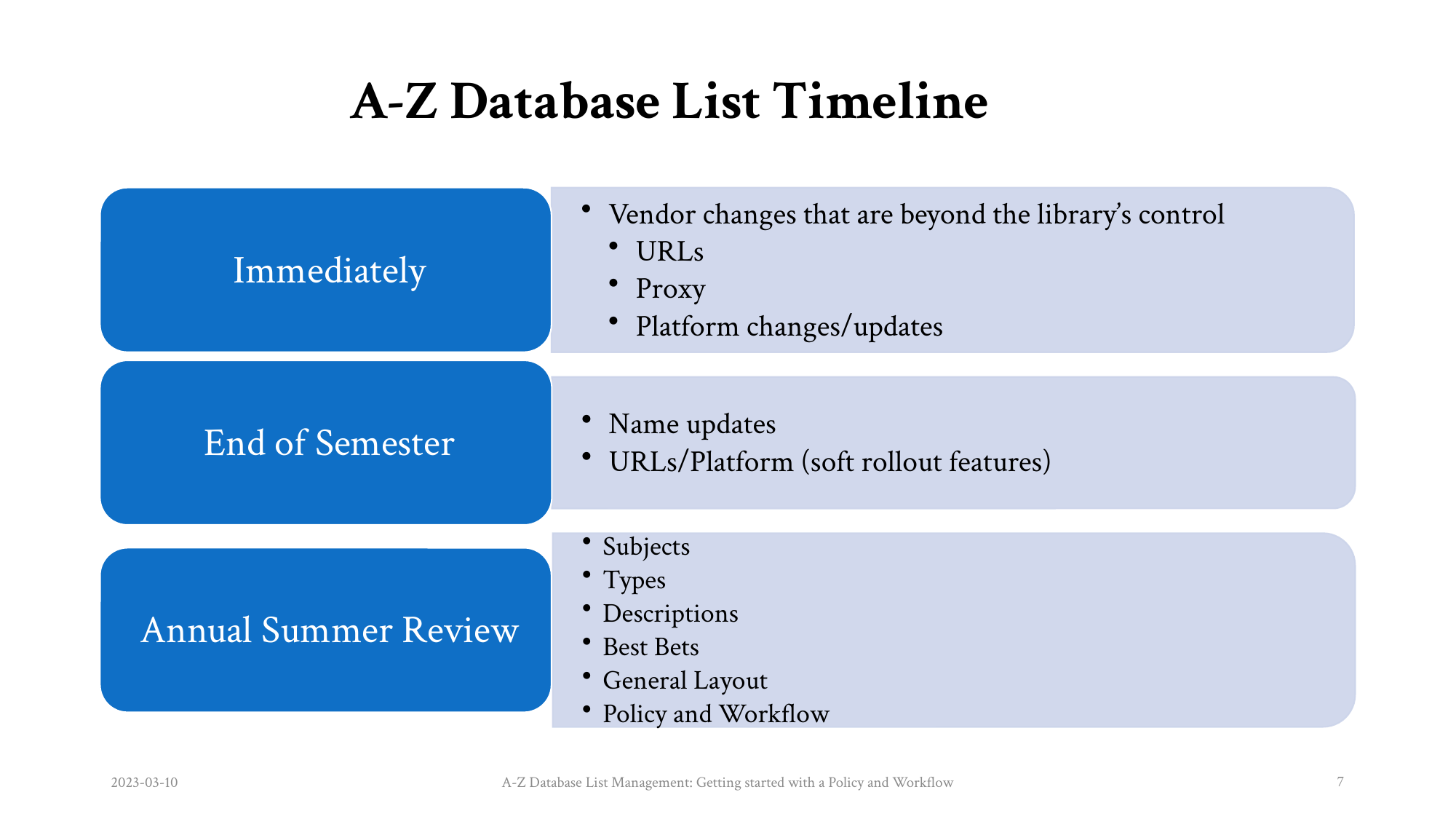

# A-Z Database List Timeline
Vendor changes that are beyond the library’s control
URLs
Proxy
Platform changes/updates
Immediately
Name updates
URLs/Platform (soft rollout features)
End of Semester
Subjects
Types
Descriptions
Best Bets
General Layout
Policy and Workflow
Annual Summer Review
2023-03-10
A-Z Database List Management: Getting started with a Policy and Workflow
7